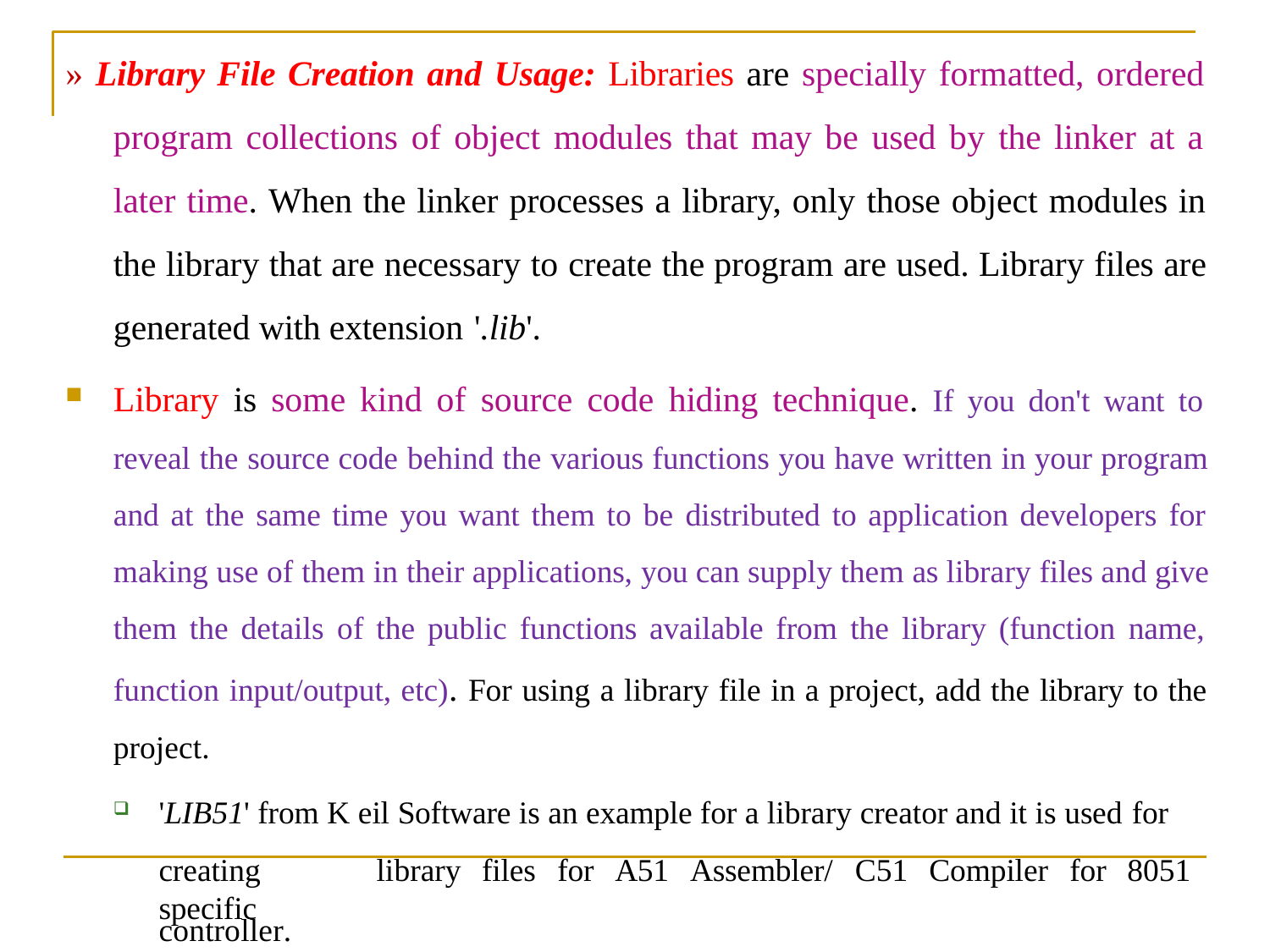

# » Library File Creation and Usage: Libraries are specially formatted, ordered  program collections of object modules that may be used by the linker at a  later time. When the linker processes a library, only those object modules in  the library that are necessary to create the program are used. Library files are  generated with extension '.lib'.
Library is some kind of source code hiding technique. If you don't want to  reveal the source code behind the various functions you have written in your program  and at the same time you want them to be distributed to application developers for  making use of them in their applications, you can supply them as library files and give  them the details of the public functions available from the library (function name,  function input/output, etc). For using a library file in a project, add the library to the  project.
'LIB51' from K eil Software is an example for a library creator and it is used for
creating	library	files	for	A51	Assembler/	C51	Compiler	for	8051	specific
	107

controller.